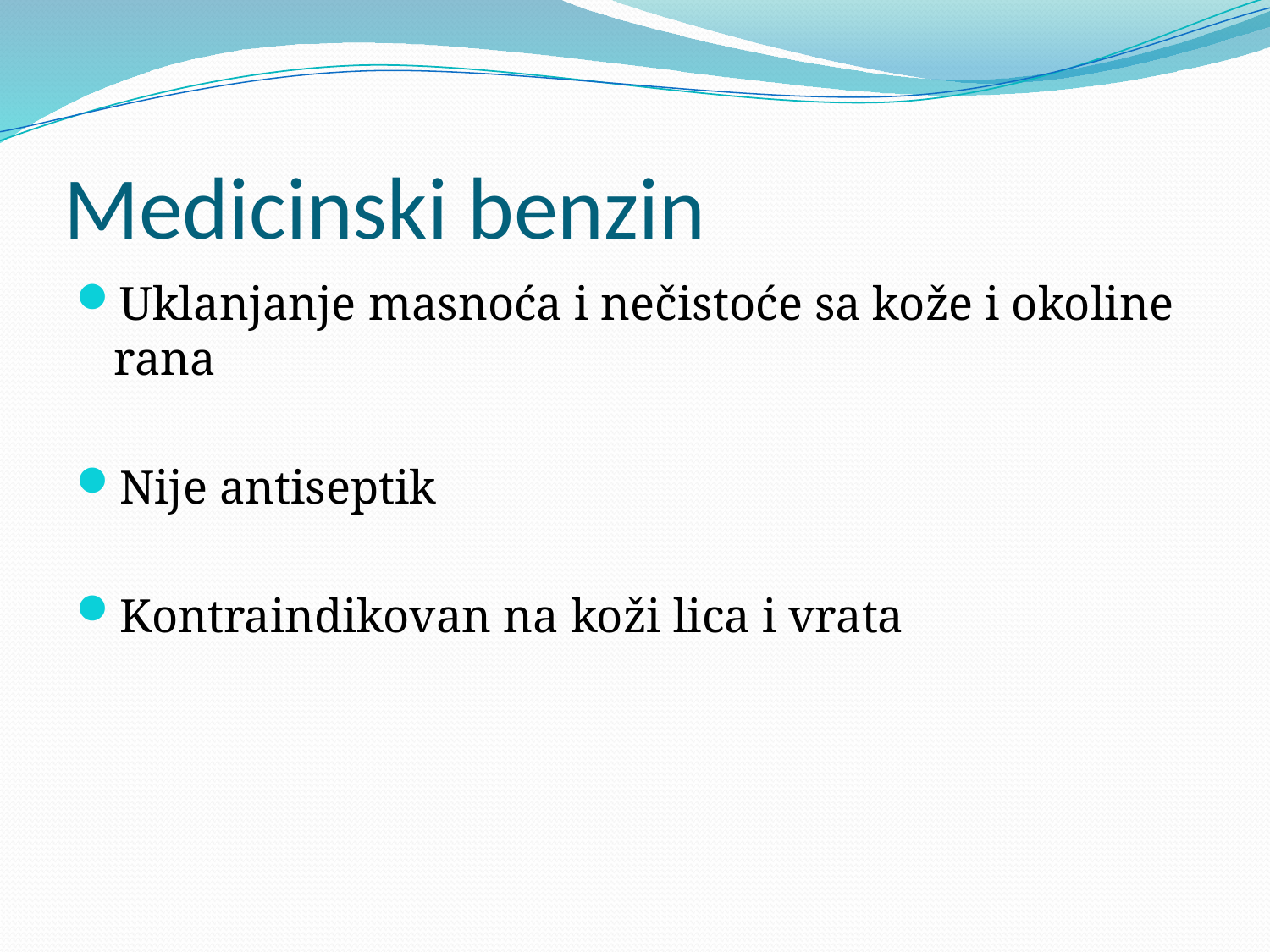

# Medicinski benzin
Uklanjanje masnoća i nečistoće sa kože i okoline rana

Nije antiseptik

Kontraindikovan na koži lica i vrata